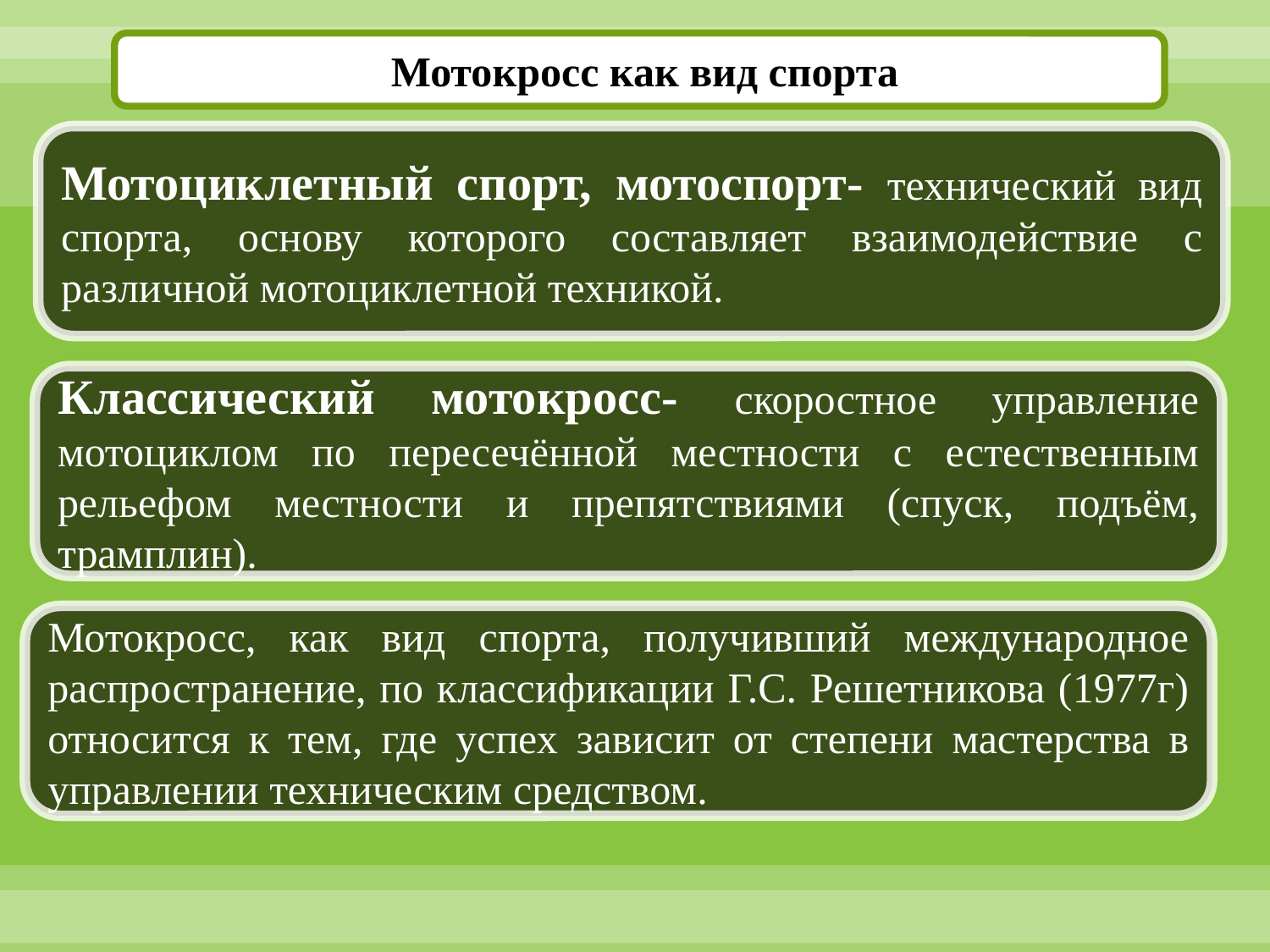

Мотокросс как вид спорта
Мотоциклетный спорт, мотоспорт- технический вид спорта, основу которого составляет взаимодействие с различной мотоциклетной техникой.
Классический мотокросс- скоростное управление мотоциклом по пересечённой местности с естественным рельефом местности и препятствиями (спуск, подъём, трамплин).
Мотокросс, как вид спорта, получивший международное распространение, по классификации Г.С. Решетникова (1977г) относится к тем, где успех зависит от степени мастерства в управлении техническим средством.